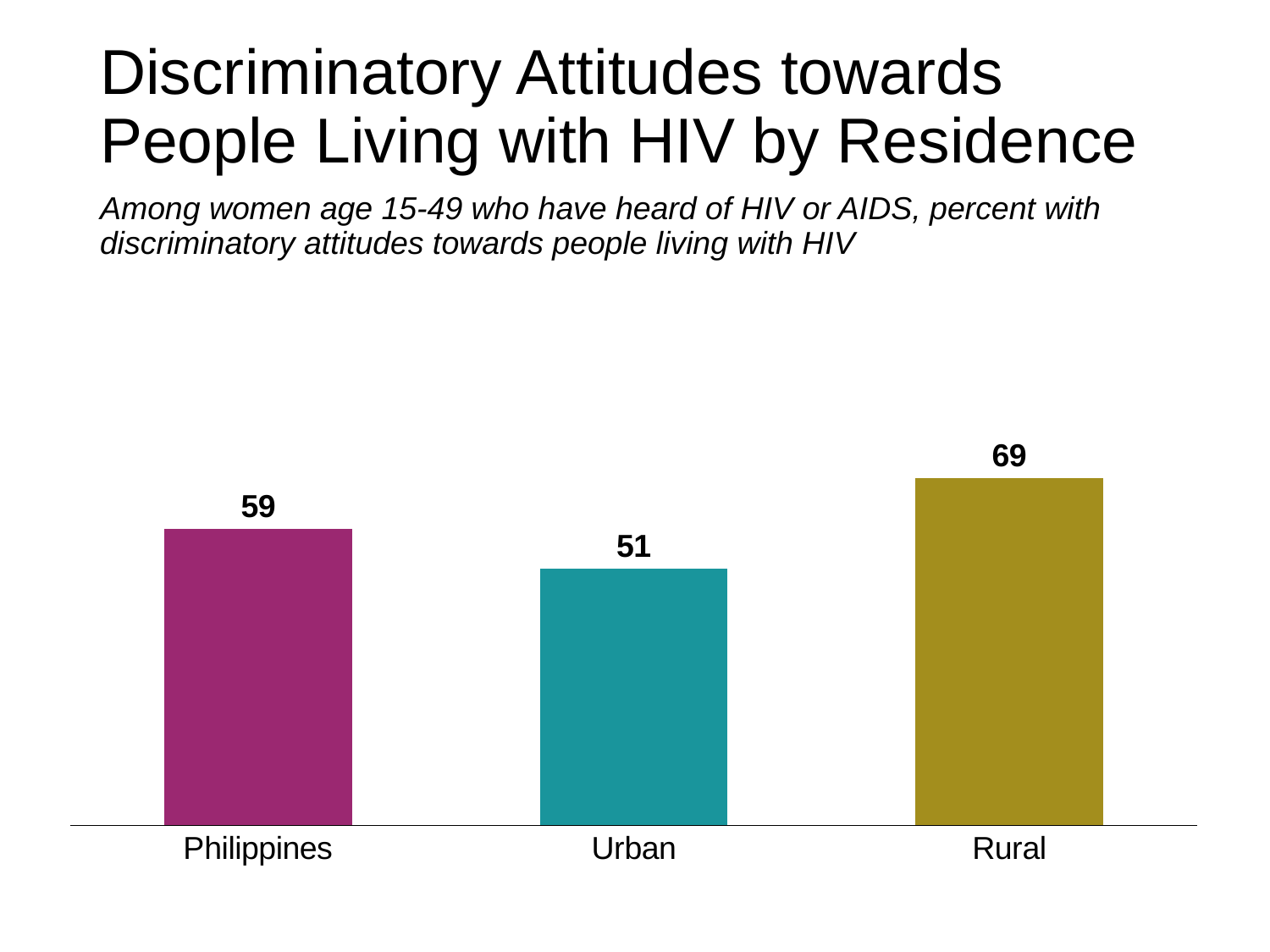

# Discriminatory Attitudes towards People Living with HIV by Residence
Among women age 15-49 who have heard of HIV or AIDS, percent with discriminatory attitudes towards people living with HIV

### Chart

| Category | Women |
|---|---|
| Philippines | 59.0 |
| Urban | 51.0 |
| Rural | 69.0 |